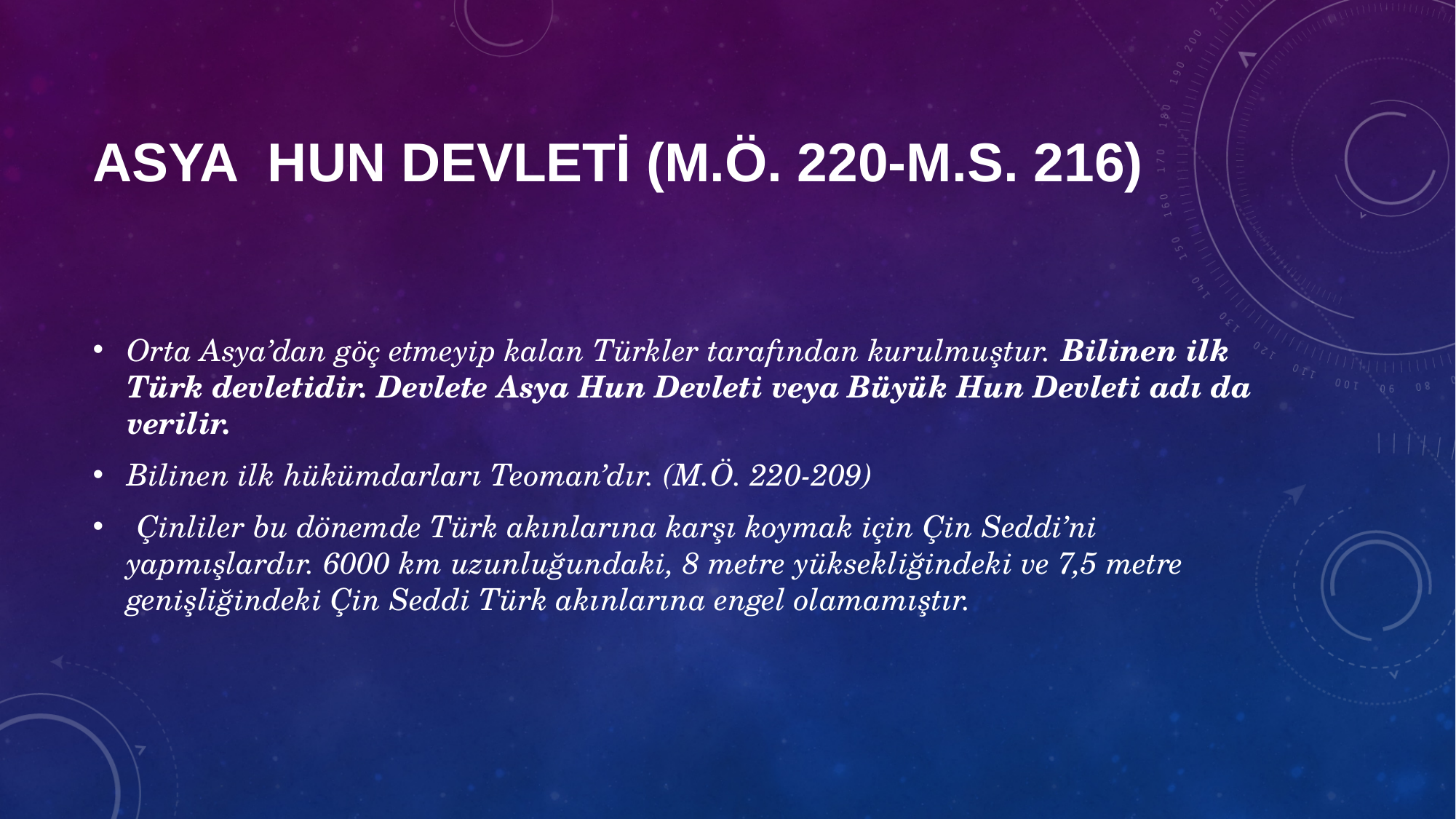

# ASYA  HUN DEVLETİ (M.Ö. 220-M.S. 216)
Orta Asya’dan göç etmeyip kalan Türkler tarafından kurulmuştur. Bilinen ilk Türk devletidir. Devlete Asya Hun Devleti veya Büyük Hun Devleti adı da verilir.
Bilinen ilk hükümdarları Teoman’dır. (M.Ö. 220-209)
 Çinliler bu dönemde Türk akınlarına karşı koymak için Çin Seddi’ni yapmışlardır. 6000 km uzunluğundaki, 8 metre yüksekliğindeki ve 7,5 metre genişliğindeki Çin Seddi Türk akınlarına engel olamamıştır.